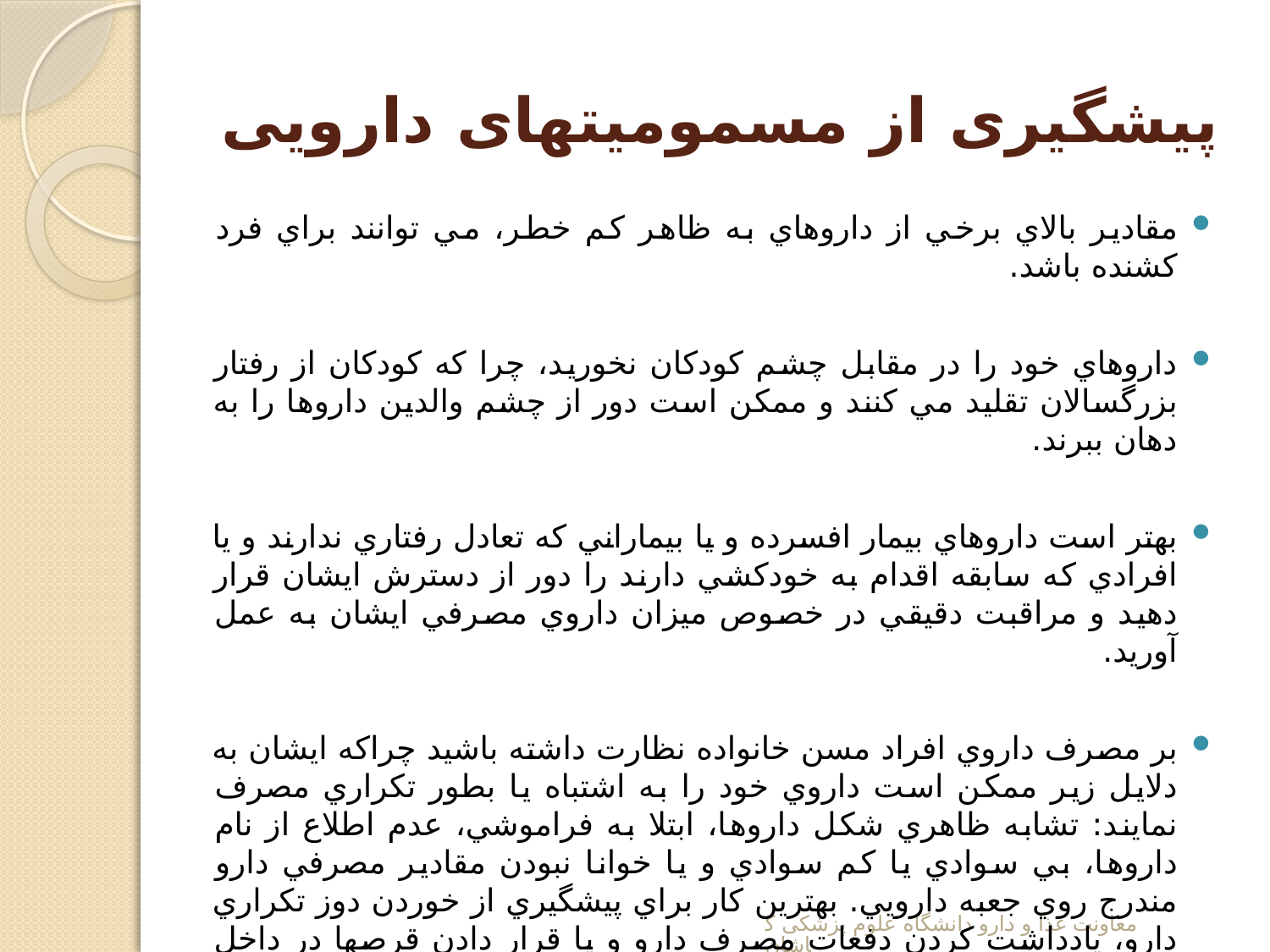

# پیشگیری از مسمومیتهای دارویی
مقادير بالاي برخي از داروهاي به ظاهر كم خطر، مي توانند براي فرد كشنده باشد.

داروهاي خود را در مقابل چشم كودكان نخوريد، چرا كه كودكان از رفتار بزرگسالان تقليد مي كنند و ممكن است دور از چشم والدين داروها را به دهان ببرند.

بهتر است داروهاي بيمار افسرده و يا بيماراني که تعادل رفتاري ندارند و يا افرادي که سابقه اقدام به خودکشي دارند را دور از دسترش ايشان قرار دهيد و مراقبت دقيقي در خصوص ميزان داروي مصرفي ايشان به عمل آوريد.

بر مصرف داروي افراد مسن خانواده نظارت داشته باشيد چراکه ايشان به دلايل زير ممکن است داروي خود را به اشتباه يا بطور تکراري مصرف نمايند: تشابه ظاهري شکل داروها، ابتلا به فراموشي، عدم اطلاع از نام داروها، بي سوادي يا کم سوادي و يا خوانا نبودن مقادير مصرفي دارو مندرج روي جعبه دارويي. بهترين کار براي پيشگيري از خوردن دوز تکراري دارو، يادداشت کردن دفعات مصرف دارو و يا قرار دادن قرصها در داخل جعبه هاي مخصوص تقسيم بندي شده (برحسب صبح، عصر و شب) مي باشد.
معاونت غذا و دارو دانشگاه علوم پزشکی کاشان